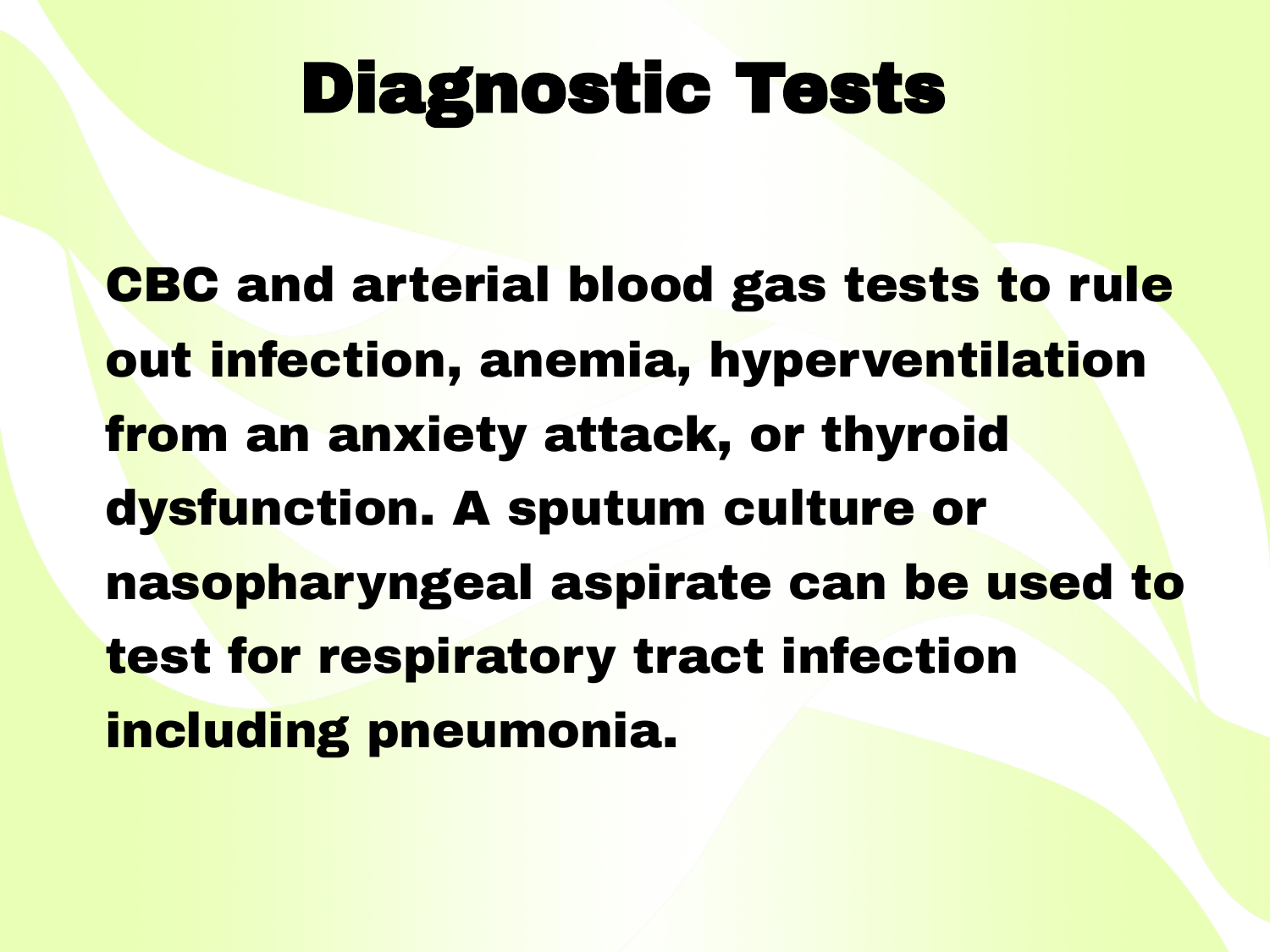

# Diagnostic Tests
	CBC and arterial blood gas tests to rule out infection, anemia, hyperventilation from an anxiety attack, or thyroid dysfunction. A sputum culture or nasopharyngeal aspirate can be used to test for respiratory tract infection including pneumonia.